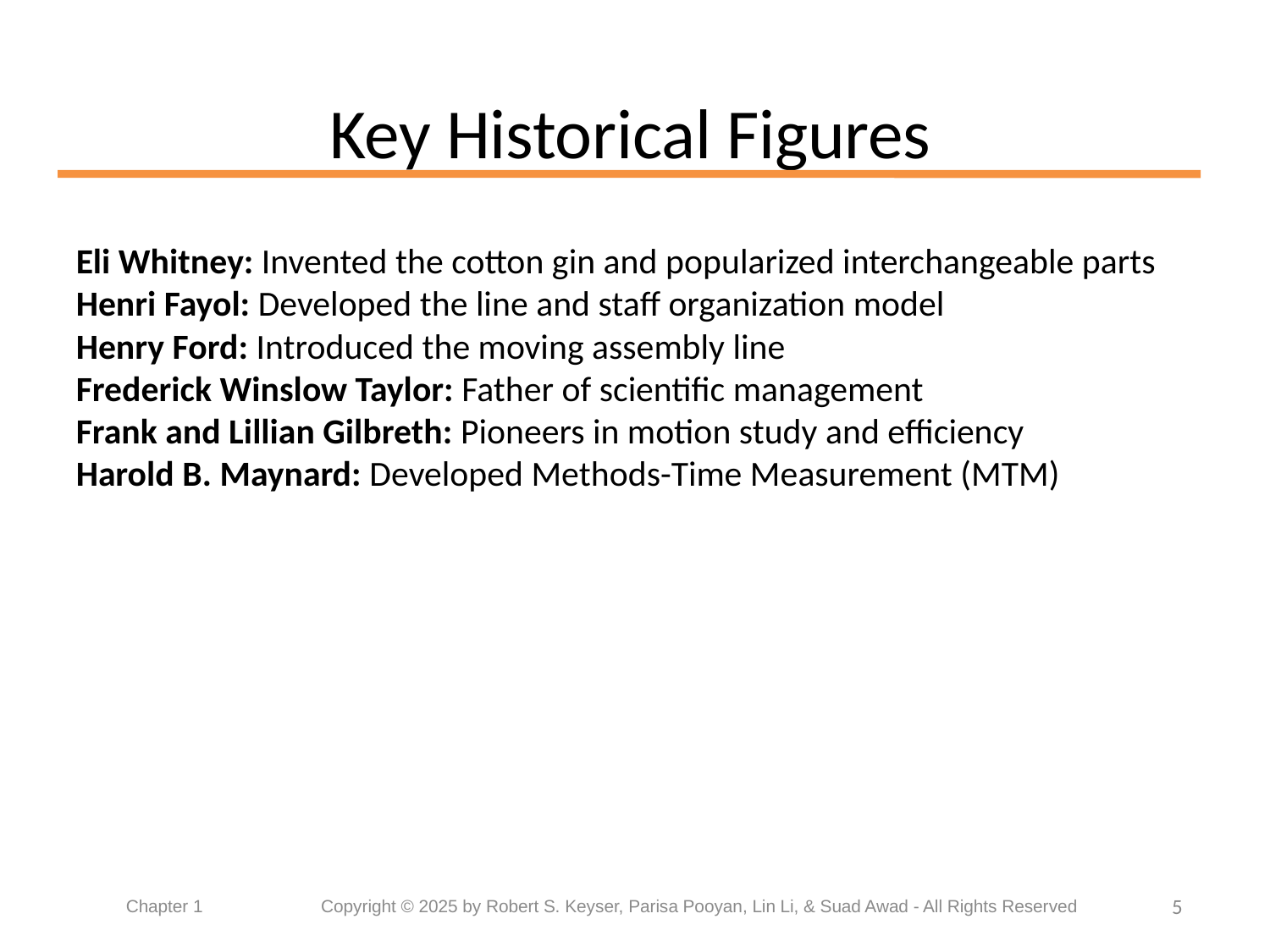

# Key Historical Figures

Eli Whitney: Invented the cotton gin and popularized interchangeable parts
Henri Fayol: Developed the line and staff organization model
Henry Ford: Introduced the moving assembly line
Frederick Winslow Taylor: Father of scientific management
Frank and Lillian Gilbreth: Pioneers in motion study and efficiency
Harold B. Maynard: Developed Methods-Time Measurement (MTM)

5
Chapter 1 	              Copyright © 2025 by Robert S. Keyser, Parisa Pooyan, Lin Li, & Suad Awad - All Rights Reserved